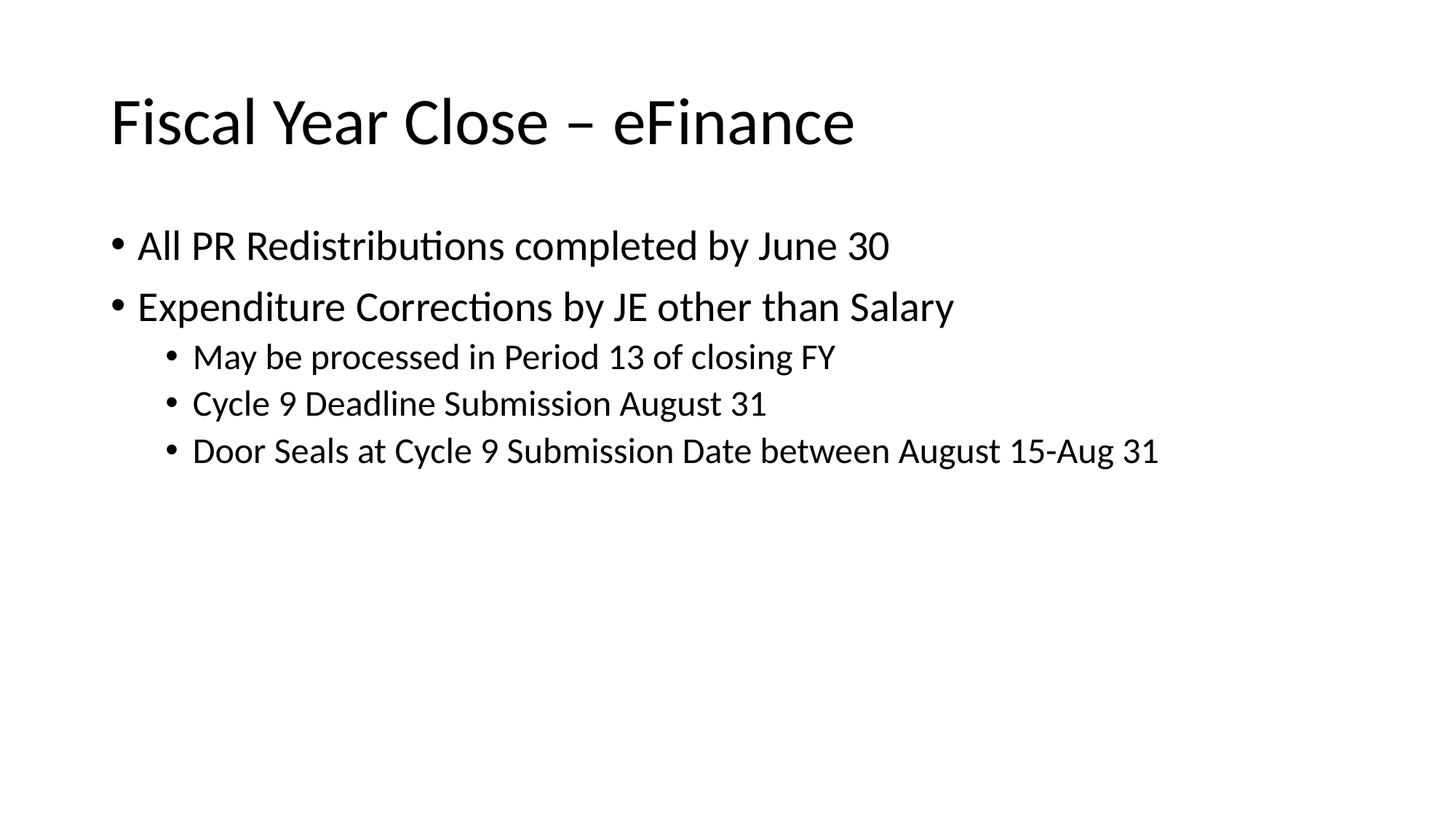

# Fiscal Year Close – eFinance
All PR Redistributions completed by June 30
Expenditure Corrections by JE other than Salary
May be processed in Period 13 of closing FY
Cycle 9 Deadline Submission August 31
Door Seals at Cycle 9 Submission Date between August 15-Aug 31